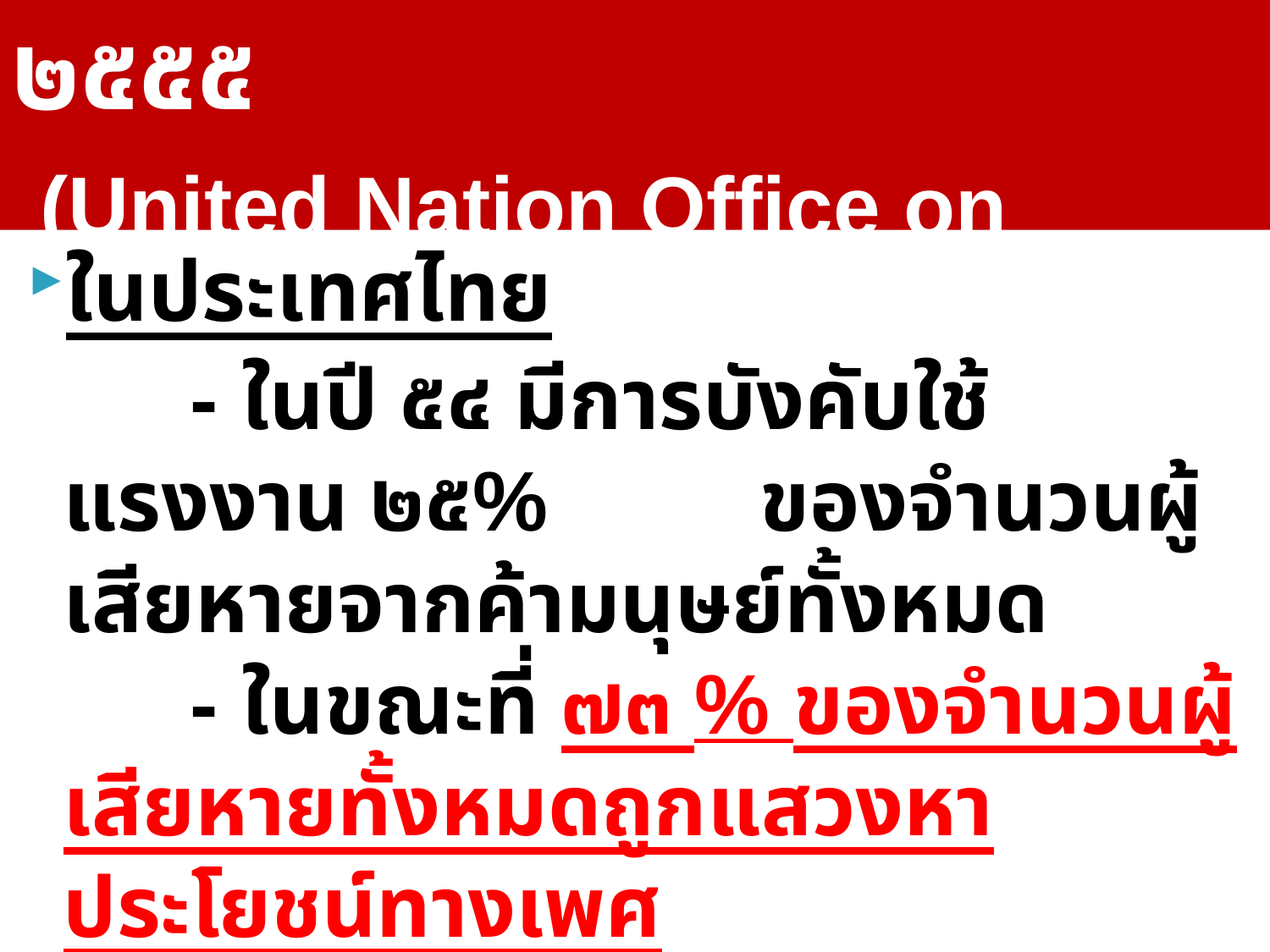

# รายงานของ UNODC ปี ๒๕๕๕ (United Nation Office on Drugs and Crimes)
ในประเทศไทย
		- ในปี ๕๔ มีการบังคับใช้แรงงาน ๒๕%         ของจำนวนผู้เสียหายจากค้ามนุษย์ทั้งหมด          	- ในขณะที่ ๗๓ % ของจำนวนผู้เสียหายทั้งหมดถูกแสวงหาประโยชน์ทางเพศ
		- ทางการไทยพบผู้เสียหายจากการค้ามนุษย์จากกัมพูชา ลาว และเมียนมาร์